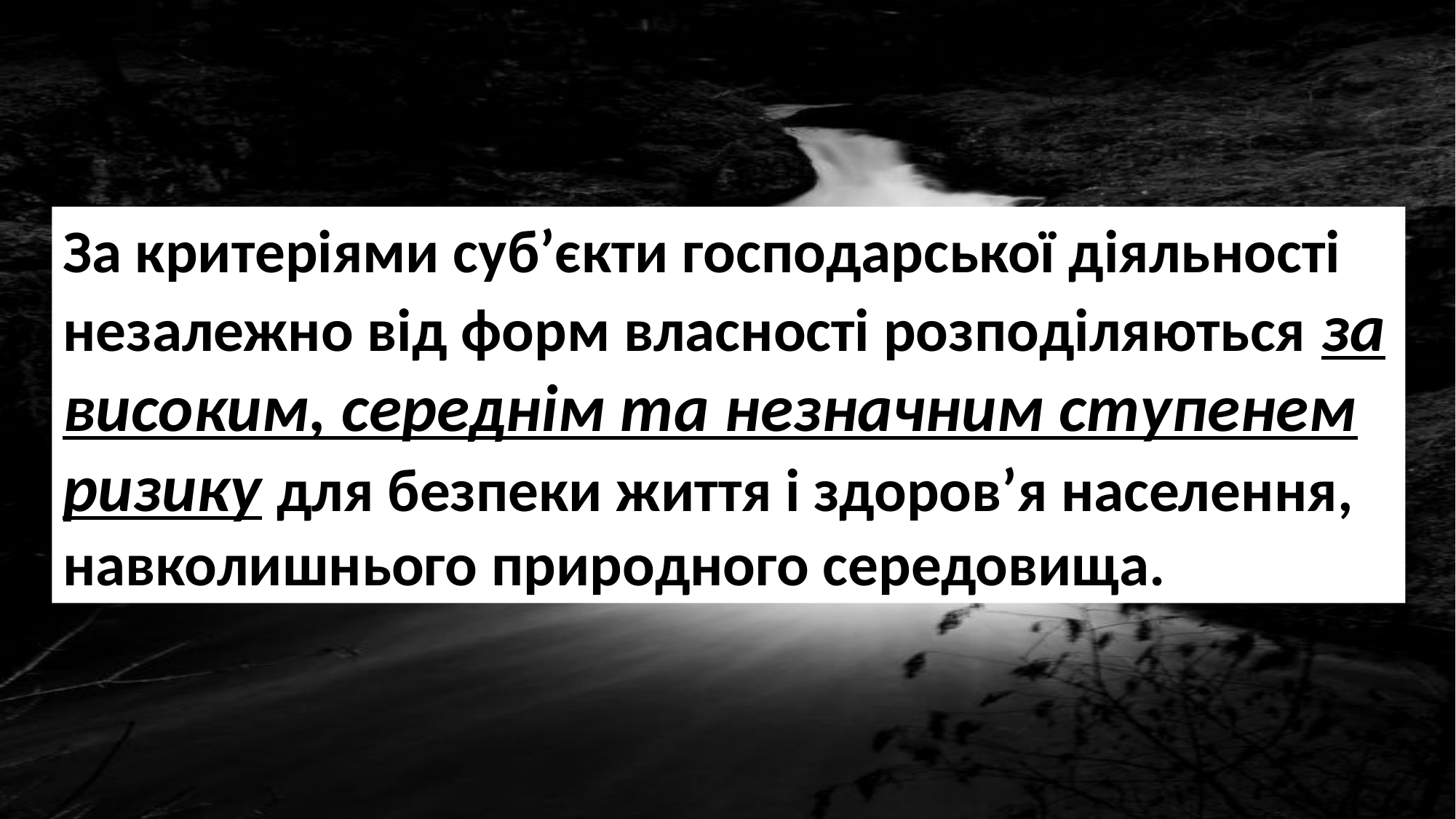

За критеріями суб’єкти господарської діяльності незалежно від форм власності розподіляються за високим, середнім та незначним ступенем ризику для безпеки життя і здоров’я населення, навколишнього природного середовища.